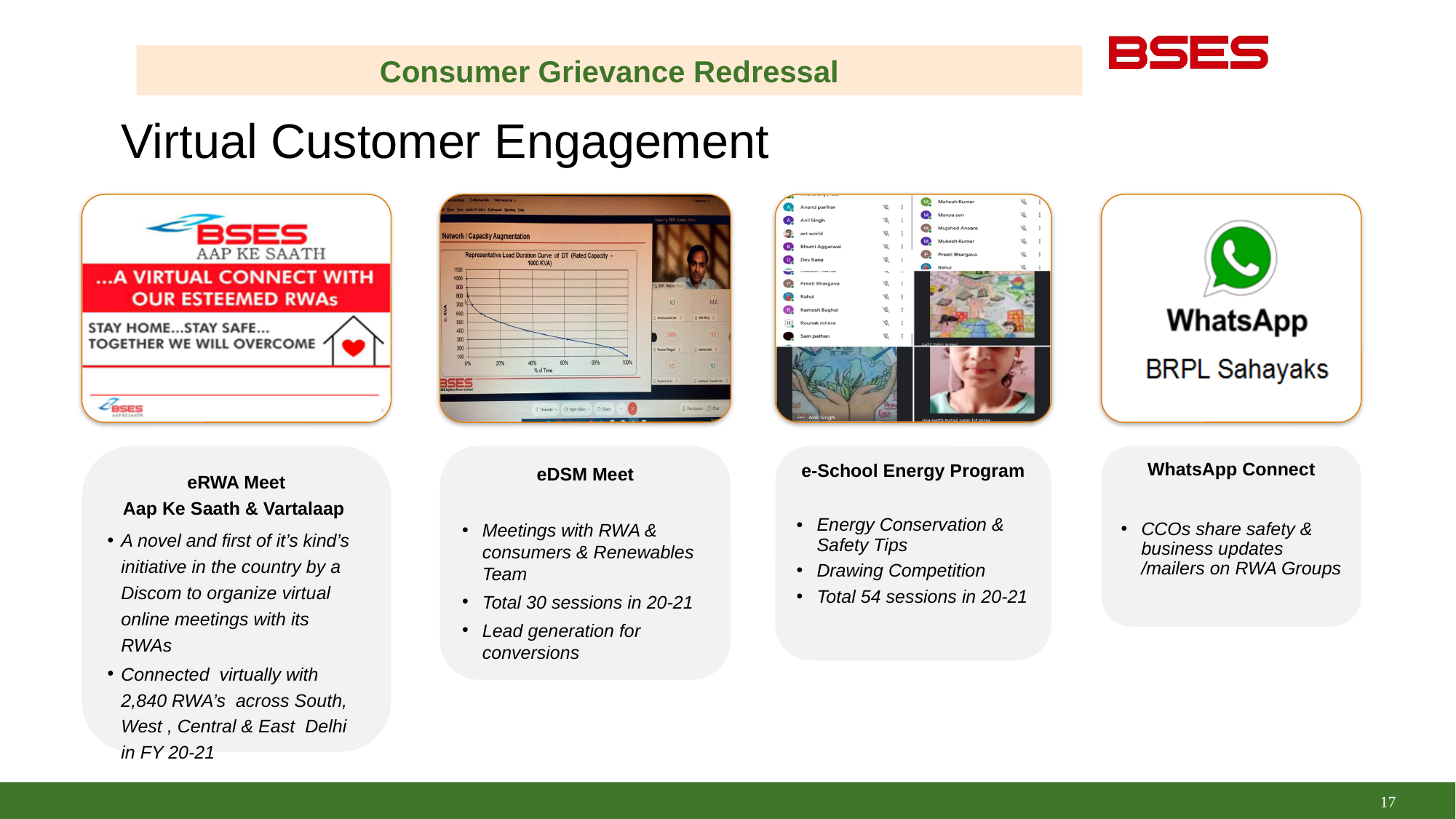

Consumer Grievance Redressal
# Virtual Customer Engagement

eRWA Meet
Aap Ke Saath & Vartalaap
A novel and first of it’s kind’s initiative in the country by a Discom to organize virtual online meetings with its RWAs
Connected  virtually with 2,840 RWA’s  across South, West , Central & East  Delhi  in FY 20-21
eDSM Meet

Meetings with RWA & consumers & Renewables Team
Total 30 sessions in 20-21
Lead generation for conversions
e-School Energy Program

Energy Conservation & Safety Tips
Drawing Competition
Total 54 sessions in 20-21
WhatsApp Connect

CCOs share safety & business updates /mailers on RWA Groups
17